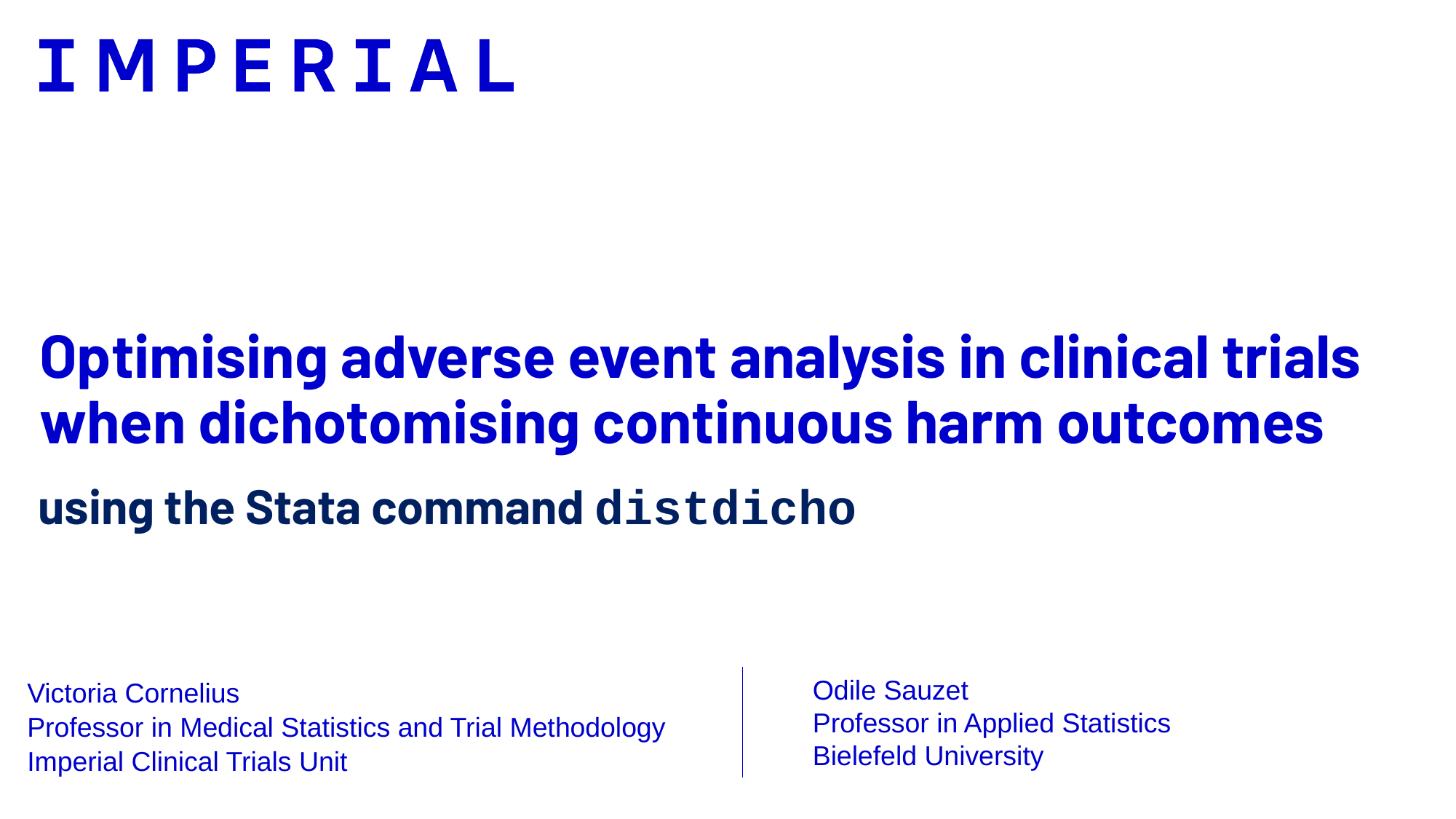

Optimising adverse event analysis in clinical trials when dichotomising continuous harm outcomes
using the Stata command distdicho
Victoria Cornelius
Professor in Medical Statistics and Trial Methodology
Imperial Clinical Trials Unit
Odile Sauzet
Professor in Applied Statistics
Bielefeld University